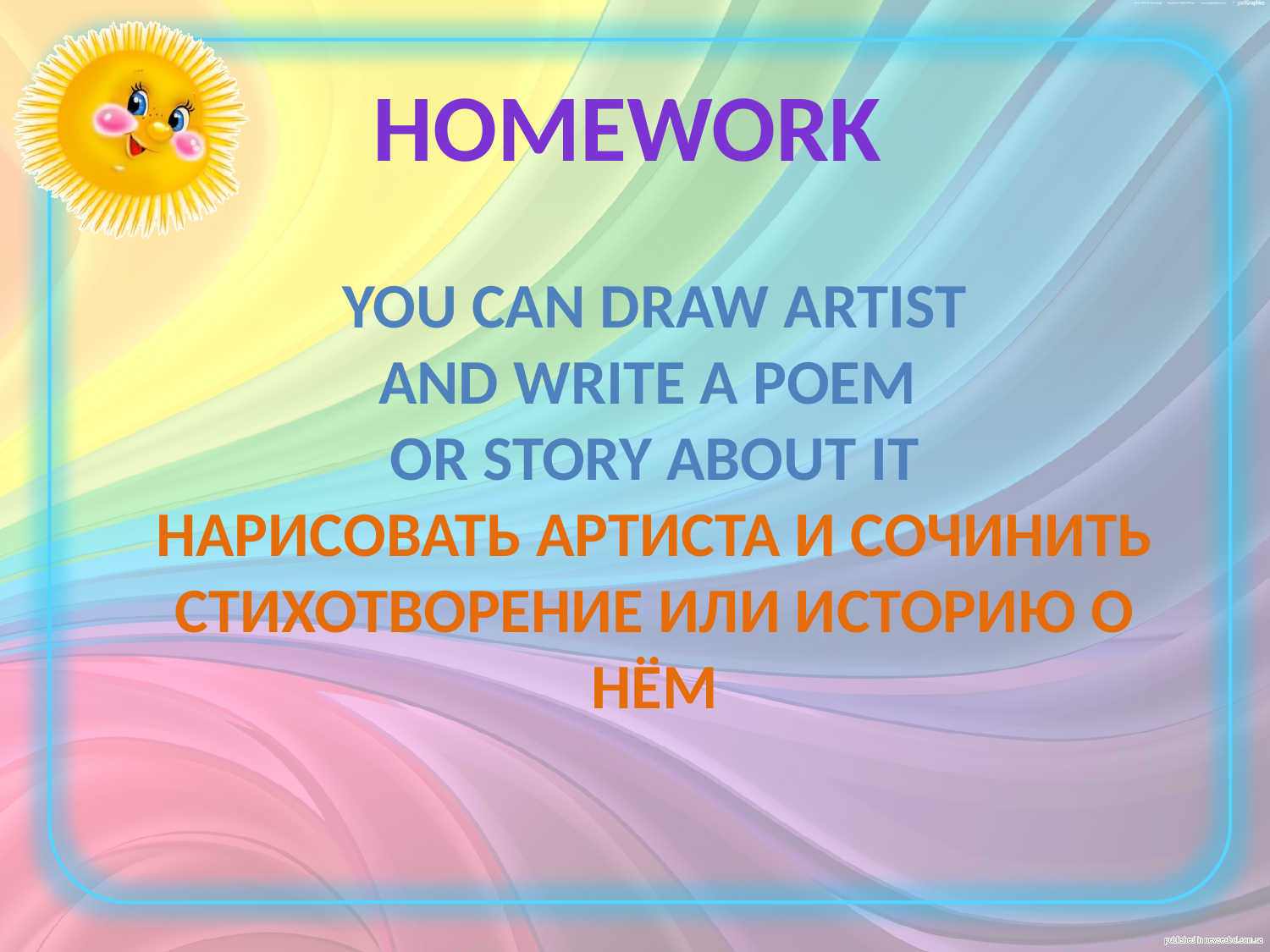

#
homework
you can draw artist
and write a poem
or story about it
Нарисовать артиста и сочинить стихотворение или историю о нём